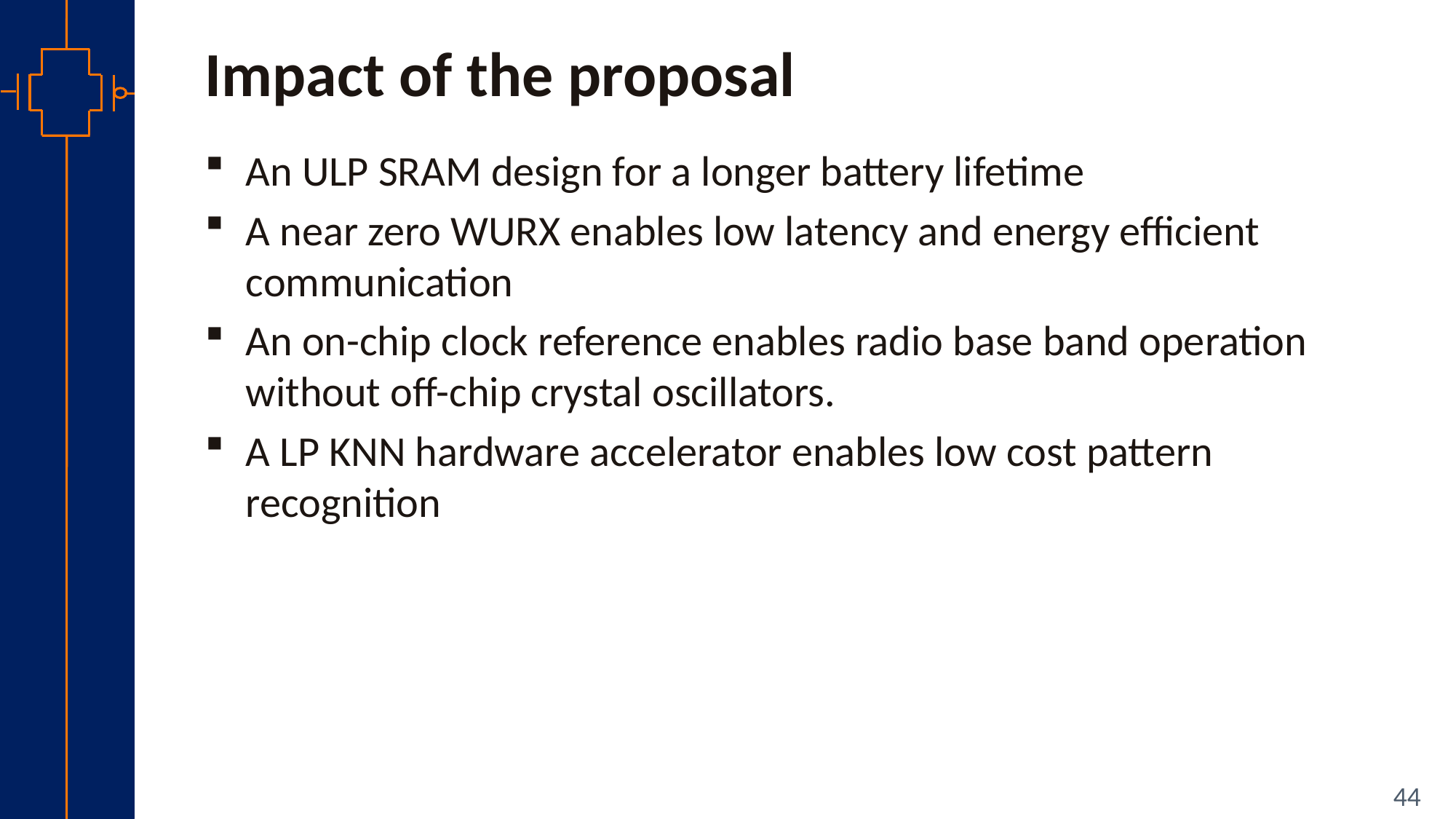

# Impact of the proposal
An ULP SRAM design for a longer battery lifetime
A near zero WURX enables low latency and energy efficient communication
An on-chip clock reference enables radio base band operation without off-chip crystal oscillators.
A LP KNN hardware accelerator enables low cost pattern recognition
44